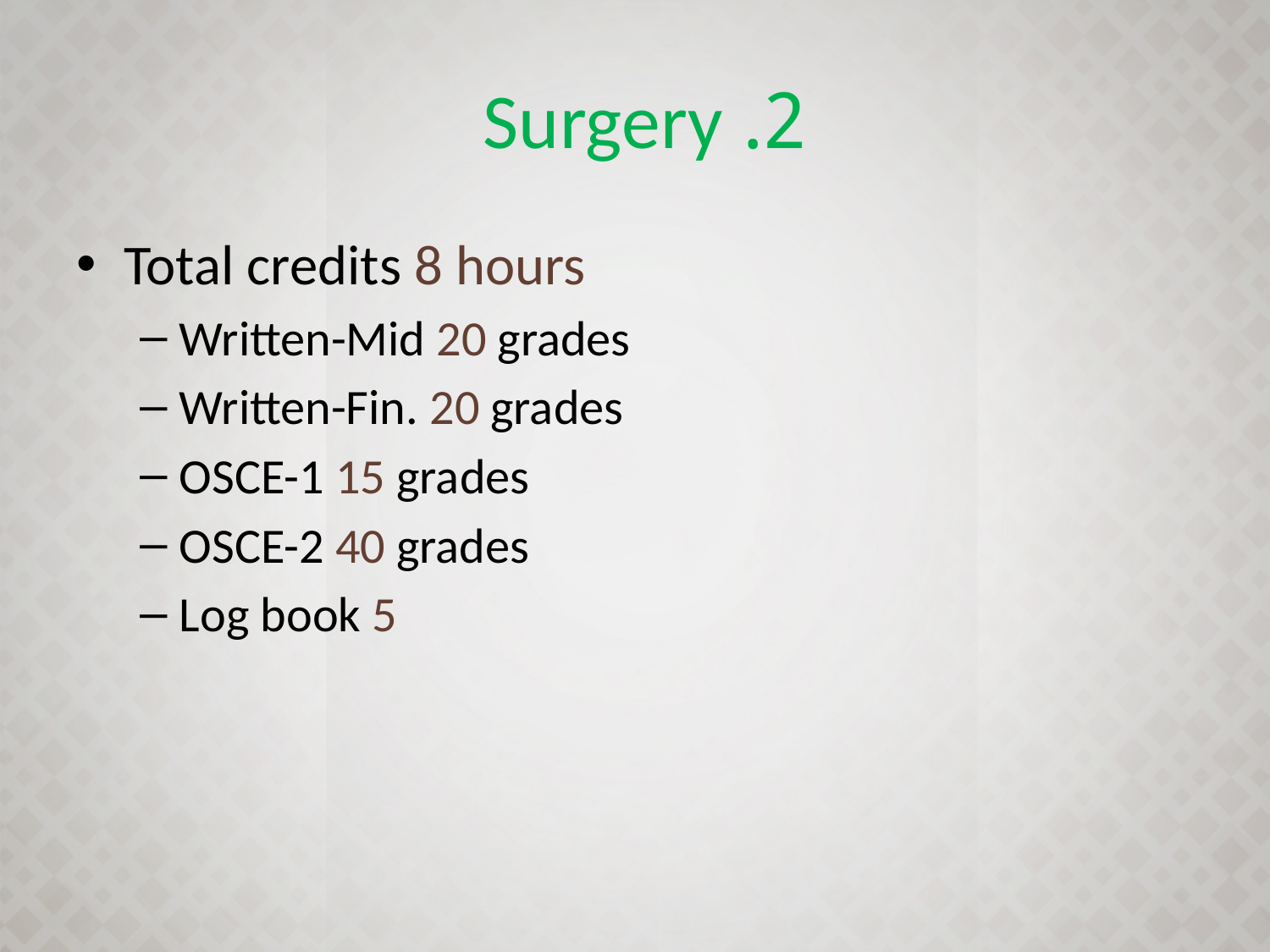

# 2. Surgery
Total credits 8 hours
Written-Mid 20 grades
Written-Fin. 20 grades
OSCE-1 15 grades
OSCE-2 40 grades
Log book 5